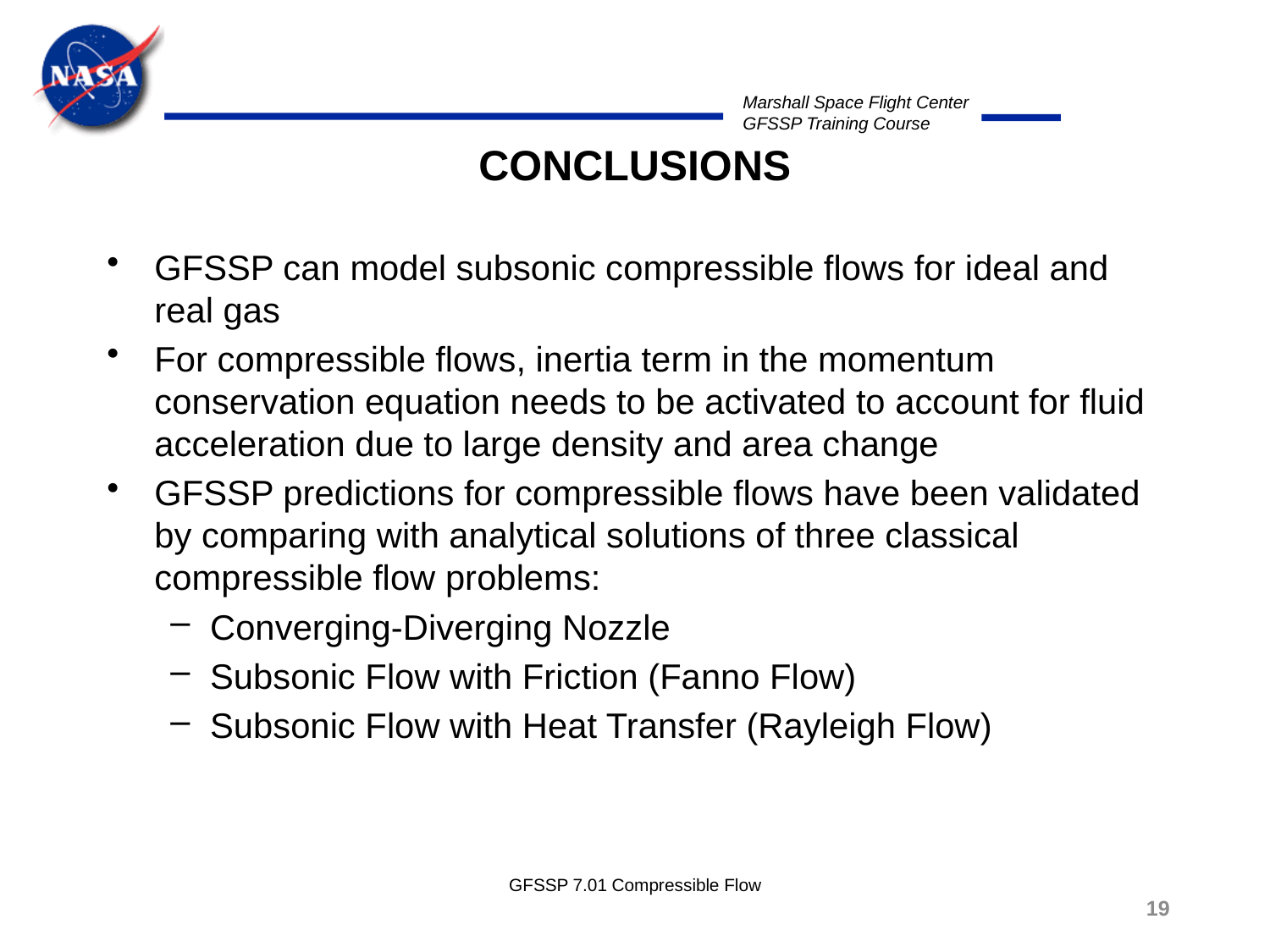

# CONCLUSIONS
GFSSP can model subsonic compressible flows for ideal and real gas
For compressible flows, inertia term in the momentum conservation equation needs to be activated to account for fluid acceleration due to large density and area change
GFSSP predictions for compressible flows have been validated by comparing with analytical solutions of three classical compressible flow problems:
Converging-Diverging Nozzle
Subsonic Flow with Friction (Fanno Flow)
Subsonic Flow with Heat Transfer (Rayleigh Flow)

GFSSP 7.01 Compressible Flow
19